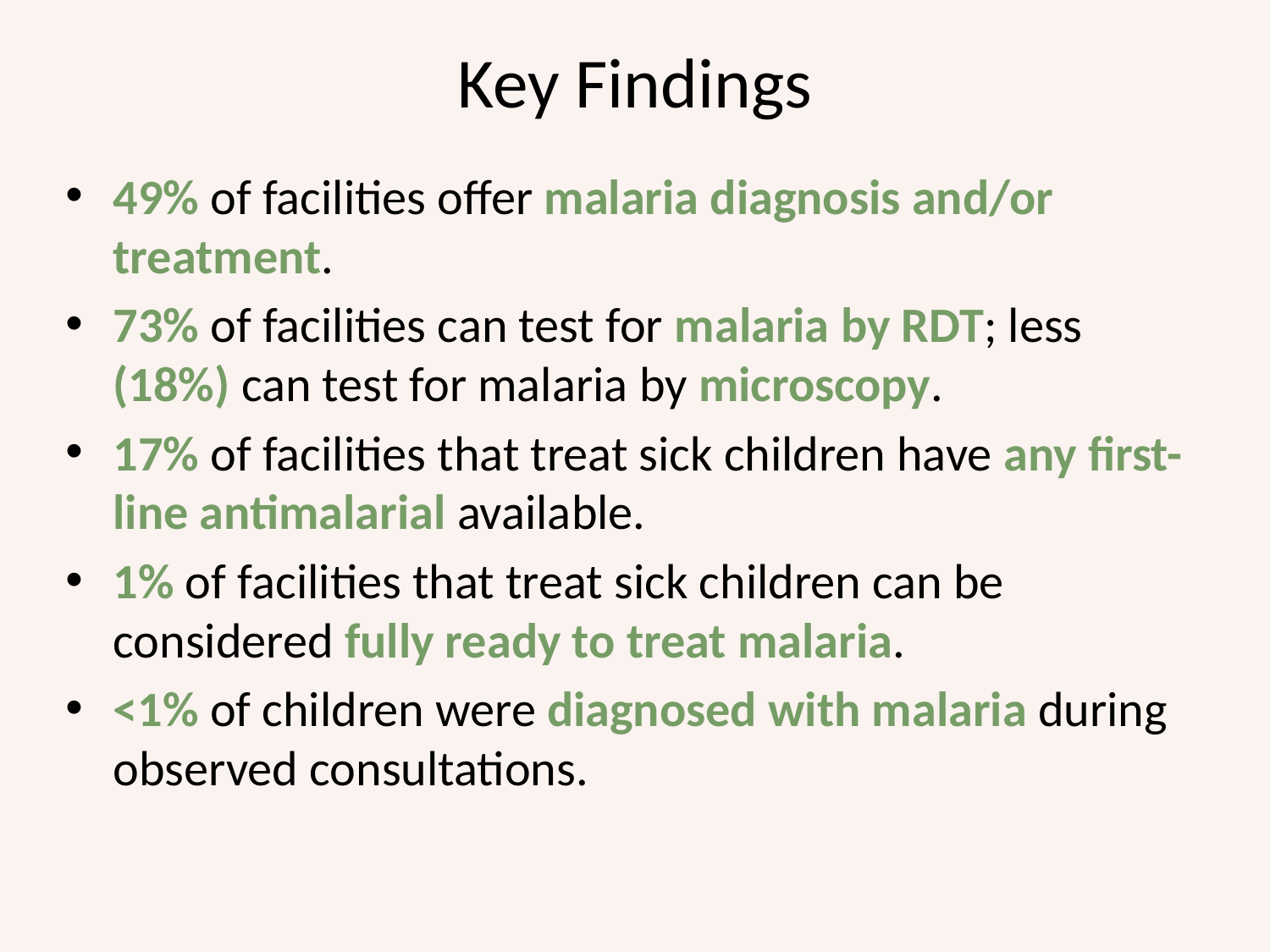

# Key Findings
49% of facilities offer malaria diagnosis and/or treatment.
73% of facilities can test for malaria by RDT; less (18%) can test for malaria by microscopy.
17% of facilities that treat sick children have any first-line antimalarial available.
1% of facilities that treat sick children can be considered fully ready to treat malaria.
<1% of children were diagnosed with malaria during observed consultations.